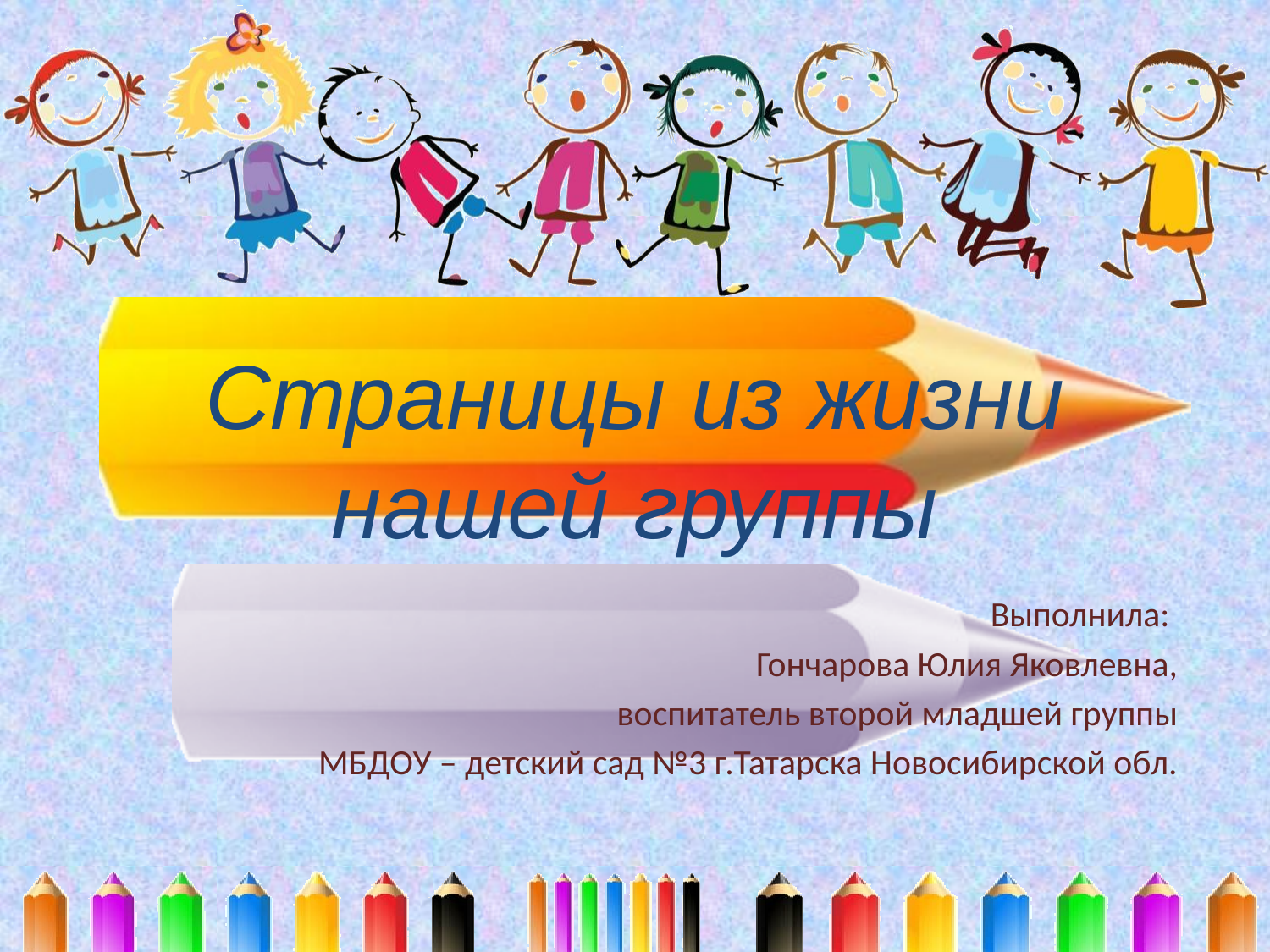

# Страницы из жизни нашей группы
Выполнила:
Гончарова Юлия Яковлевна,
воспитатель второй младшей группы
МБДОУ – детский сад №3 г.Татарска Новосибирской обл.